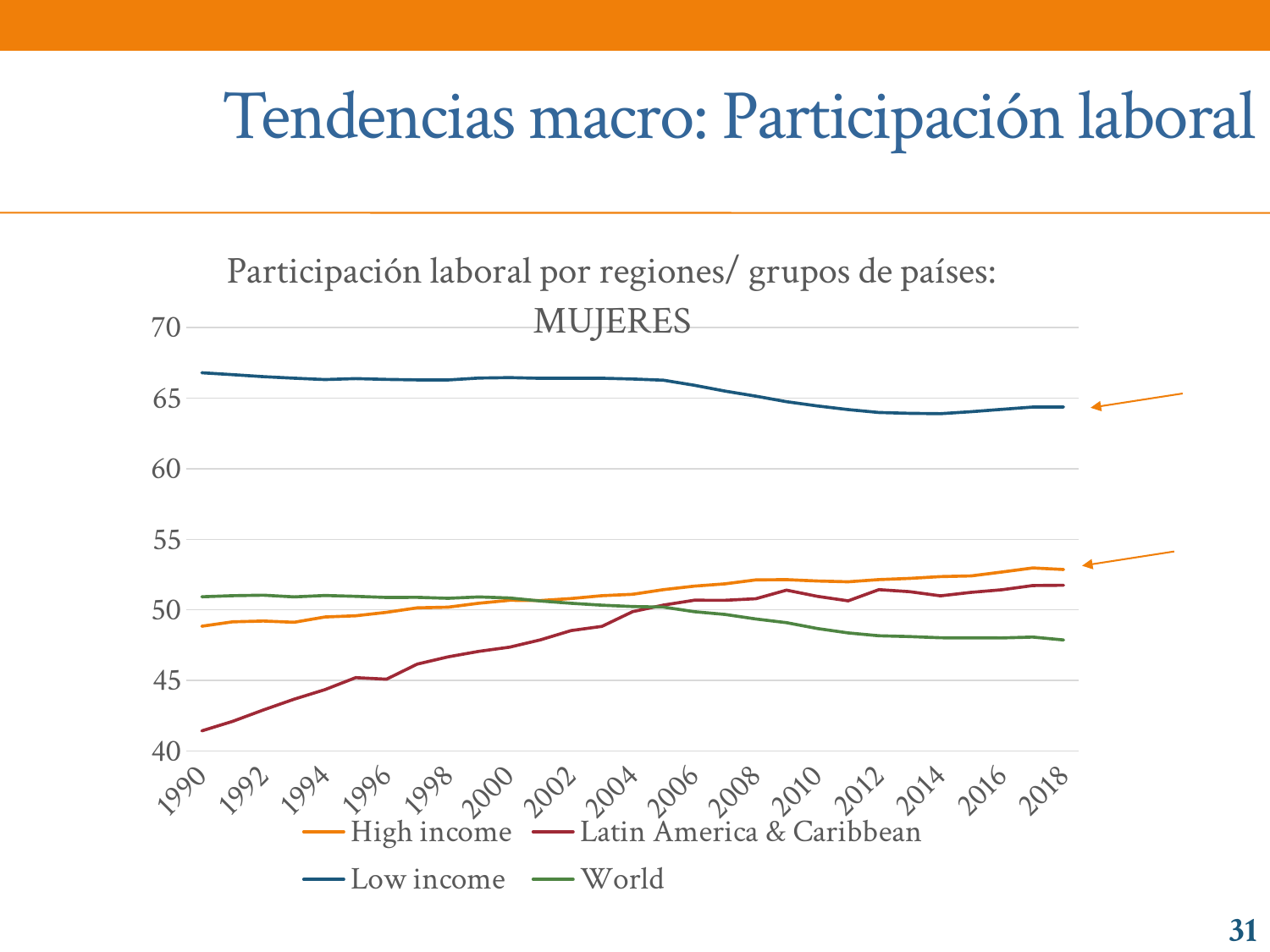

# Tendencias macro: Participación laboral

### Chart: Participación laboral por regiones/ grupos de países: MUJERES

| Category | High income | Latin America & Caribbean | Low income | World |
|---|---|---|---|---|
| 1990 | 48.83678879573566 | 41.42021425899031 | 66.80286067280238 | 50.92015750751352 |
| 1991 | 49.14723548355129 | 42.09013736955456 | 66.66947757797003 | 50.99798782944601 |
| 1992 | 49.204525844604966 | 42.89826798774586 | 66.52666459566909 | 51.03468392066803 |
| 1993 | 49.11552445977538 | 43.66379611718922 | 66.41657106050322 | 50.915609756444546 |
| 1994 | 49.490119059931004 | 44.340589595078015 | 66.32017307902879 | 51.014589316324916 |
| 1995 | 49.57482952662001 | 45.19085078920286 | 66.39068472525794 | 50.95170685606764 |
| 1996 | 49.82026267240268 | 45.079717328036395 | 66.3322522572345 | 50.8747656538452 |
| 1997 | 50.14048590310603 | 46.14986322336569 | 66.29745572685277 | 50.88389322994077 |
| 1998 | 50.18311276501555 | 46.66569450032101 | 66.29315462319933 | 50.81542402764421 |
| 1999 | 50.46362678557425 | 47.05242815795508 | 66.42729403199868 | 50.91017923959256 |
| 2000 | 50.672369443750384 | 47.3506261017369 | 66.45981842967836 | 50.83745216244717 |
| 2001 | 50.65424208382815 | 47.866644618076094 | 66.4086900143959 | 50.62446971394721 |
| 2002 | 50.79613624002629 | 48.52634467339085 | 66.41126264890816 | 50.462216947641906 |
| 2003 | 50.99925467435208 | 48.82568093182891 | 66.41509251558043 | 50.32670937630649 |
| 2004 | 51.09959638373772 | 49.86964764141939 | 66.36091738838955 | 50.230319044559955 |
| 2005 | 51.42704295416597 | 50.33512361872965 | 66.27612810076174 | 50.192960591172906 |
| 2006 | 51.67630418681948 | 50.67588548970242 | 65.91823807393622 | 49.86770671747846 |
| 2007 | 51.83821026395523 | 50.6723728057698 | 65.50206954439857 | 49.67281929317017 |
| 2008 | 52.11748217746468 | 50.783487589313744 | 65.14566623228568 | 49.34922107132126 |
| 2009 | 52.13758935628048 | 51.39371488256646 | 64.75309042322654 | 49.08655265782671 |
| 2010 | 52.041290302654346 | 50.95503220511669 | 64.45262101457008 | 48.67403426091762 |
| 2011 | 51.98314915155297 | 50.63381772772401 | 64.19214737309221 | 48.35996915571834 |
| 2012 | 52.13862476098252 | 51.42707332831586 | 63.988775407246884 | 48.15763999575605 |
| 2013 | 52.22576651118447 | 51.28413636300926 | 63.927146562614794 | 48.10353560039841 |
| 2014 | 52.35250180574187 | 50.989179328917935 | 63.90351415848031 | 48.018530121827546 |
| 2015 | 52.40244641727616 | 51.23606707812405 | 64.04292506146408 | 48.00920557928713 |
| 2016 | 52.67950056764546 | 51.421286288207476 | 64.20969767928493 | 48.00789054751297 |
| 2017 | 52.96494516095995 | 51.71924684834954 | 64.37218117944504 | 48.06843614440581 |
| 2018 | 52.85698121483358 | 51.73809416387849 | 64.37604526757609 | 47.86172097224332 |
31